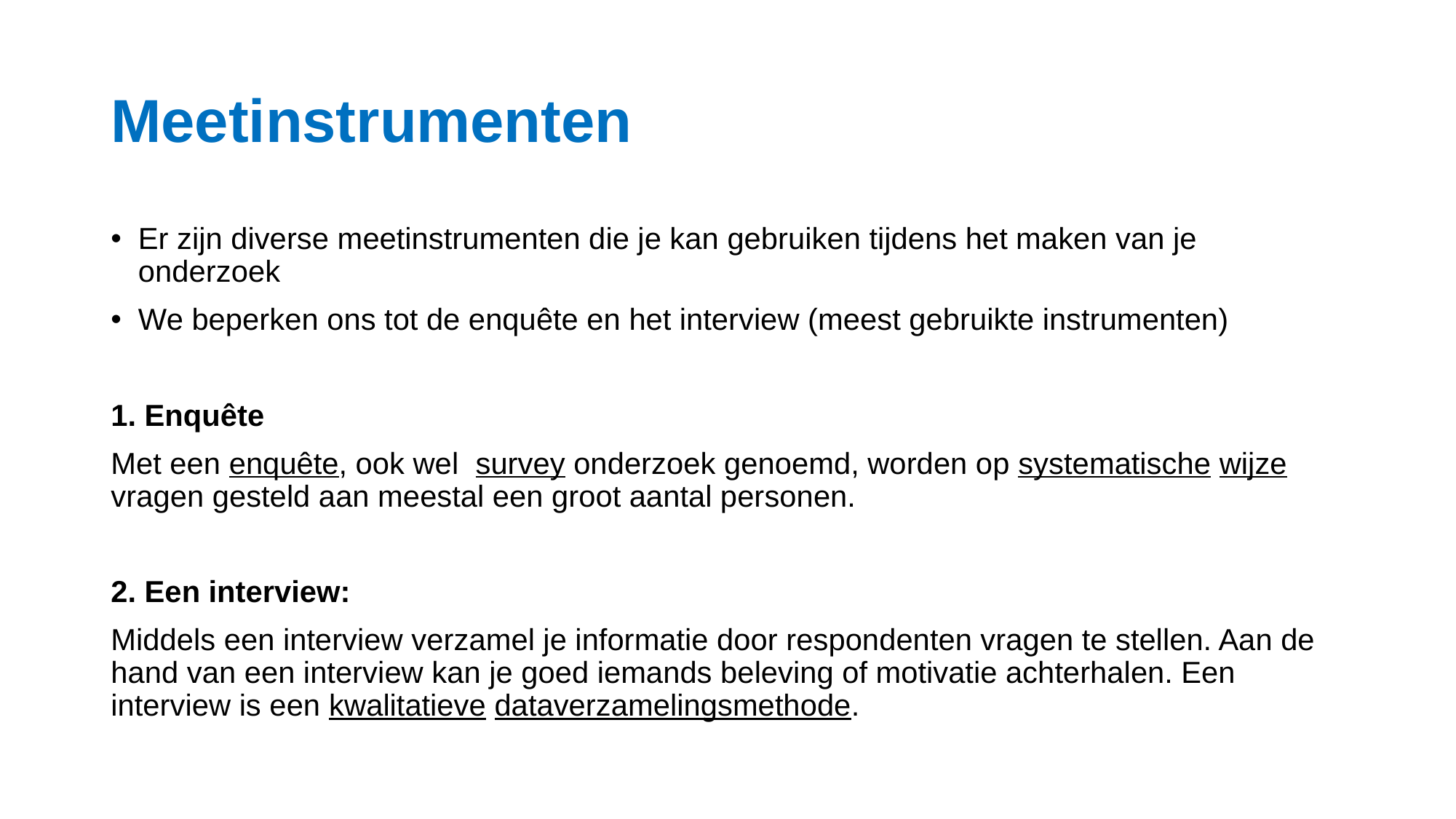

# Meetinstrumenten
Er zijn diverse meetinstrumenten die je kan gebruiken tijdens het maken van je onderzoek
We beperken ons tot de enquête en het interview (meest gebruikte instrumenten)

1. Enquête
Met een enquête, ook wel  survey onderzoek genoemd, worden op systematische wijze vragen gesteld aan meestal een groot aantal personen.

2. Een interview:
Middels een interview verzamel je informatie door respondenten vragen te stellen. Aan de hand van een interview kan je goed iemands beleving of motivatie achterhalen. Een interview is een kwalitatieve dataverzamelingsmethode.